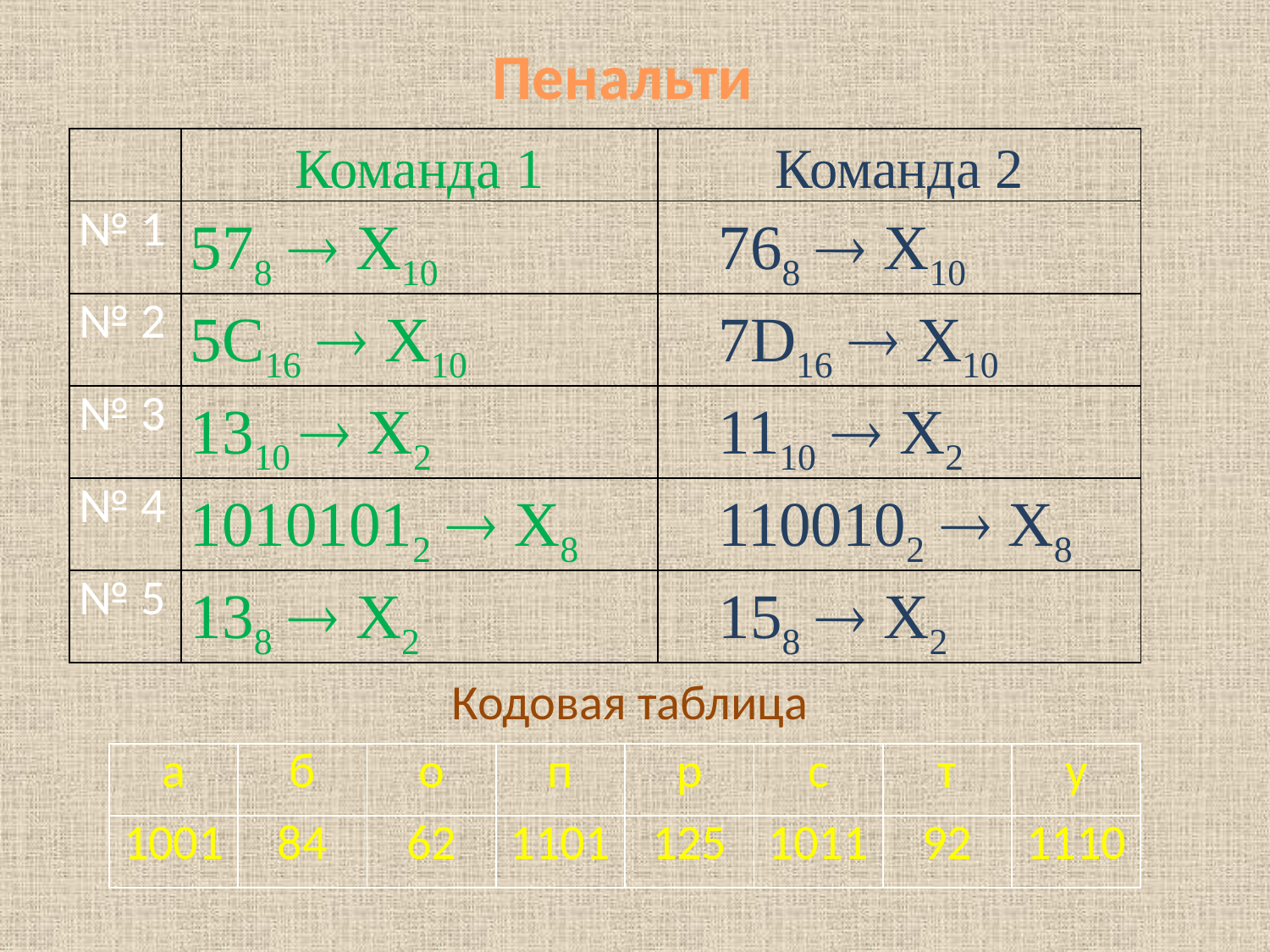

Пенальти
|  | Команда 1 | Команда 2 |
| --- | --- | --- |
| № 1 | 578 → Х10 | 768 → Х10 |
| № 2 | 5C16 → X10 | 7D16 → X10 |
| № 3 | 1310 → Х2 | 1110 → Х2 |
| № 4 | 10101012 → Х8 | 1100102 → Х8 |
| № 5 | 138 → Х2 | 158 → Х2 |
Кодовая таблица
| а | б | о | п | р | с | т | у |
| --- | --- | --- | --- | --- | --- | --- | --- |
| 1001 | 84 | 62 | 1101 | 125 | 1011 | 92 | 1110 |